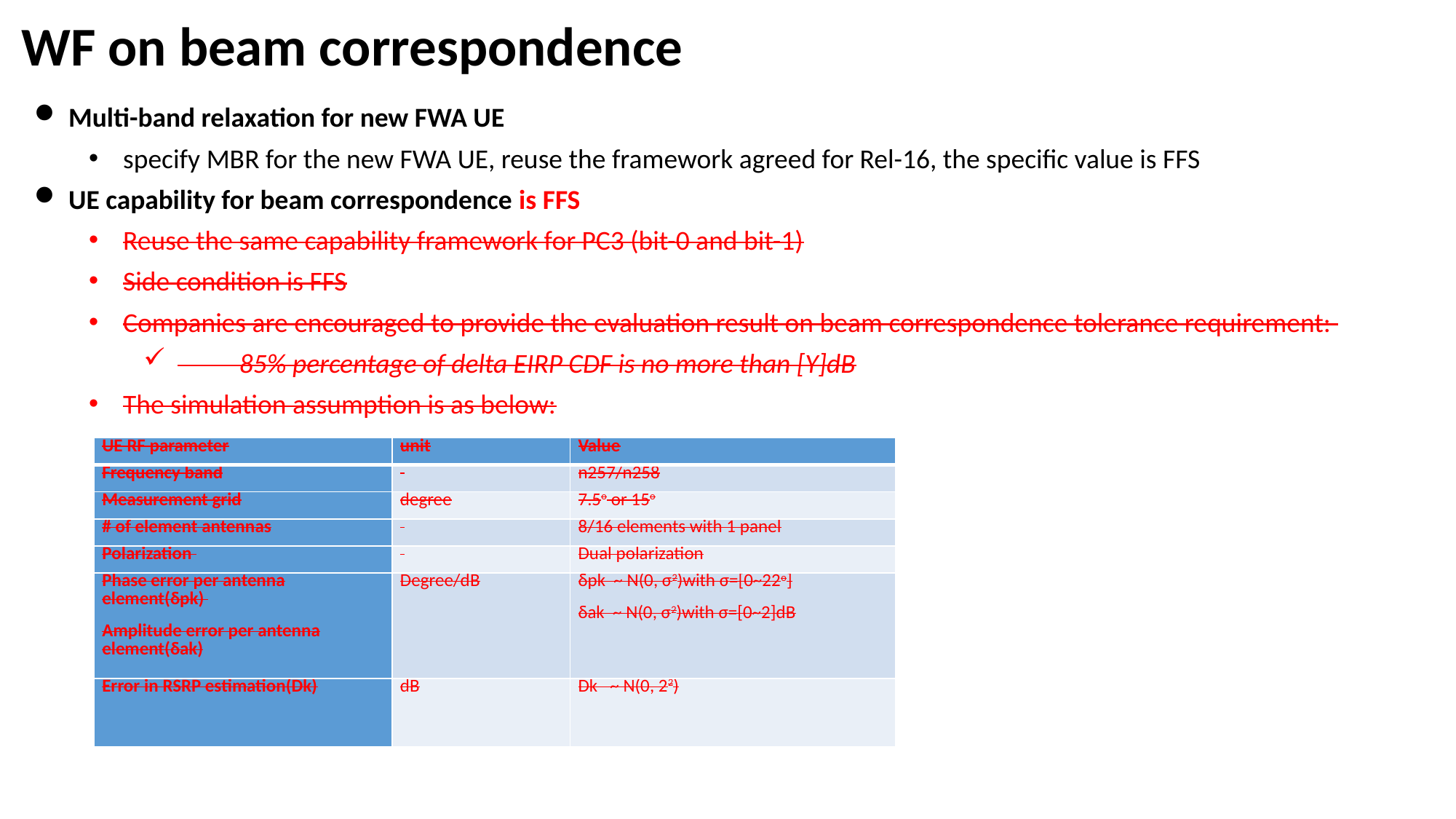

WF on beam correspondence
Multi-band relaxation for new FWA UE
specify MBR for the new FWA UE, reuse the framework agreed for Rel-16, the specific value is FFS
UE capability for beam correspondence is FFS
Reuse the same capability framework for PC3 (bit-0 and bit-1)
Side condition is FFS
Companies are encouraged to provide the evaluation result on beam correspondence tolerance requirement:
          85% percentage of delta EIRP CDF is no more than [Y]dB
The simulation assumption is as below:
| UE RF parameter | unit | Value |
| --- | --- | --- |
| Frequency band |  | n257/n258 |
| Measurement grid | degree | 7.5o or 15o |
| # of element antennas |  | 8/16 elements with 1 panel |
| Polarization |  | Dual polarization |
| Phase error per antenna element(δpk) Amplitude error per antenna element(δak) | Degree/dB | δpk ~ N(0, σ2)with σ=[0~22o] δak ~ N(0, σ2)with σ=[0~2]dB |
| Error in RSRP estimation(Dk) | dB | Dk ~ N(0, 22) |